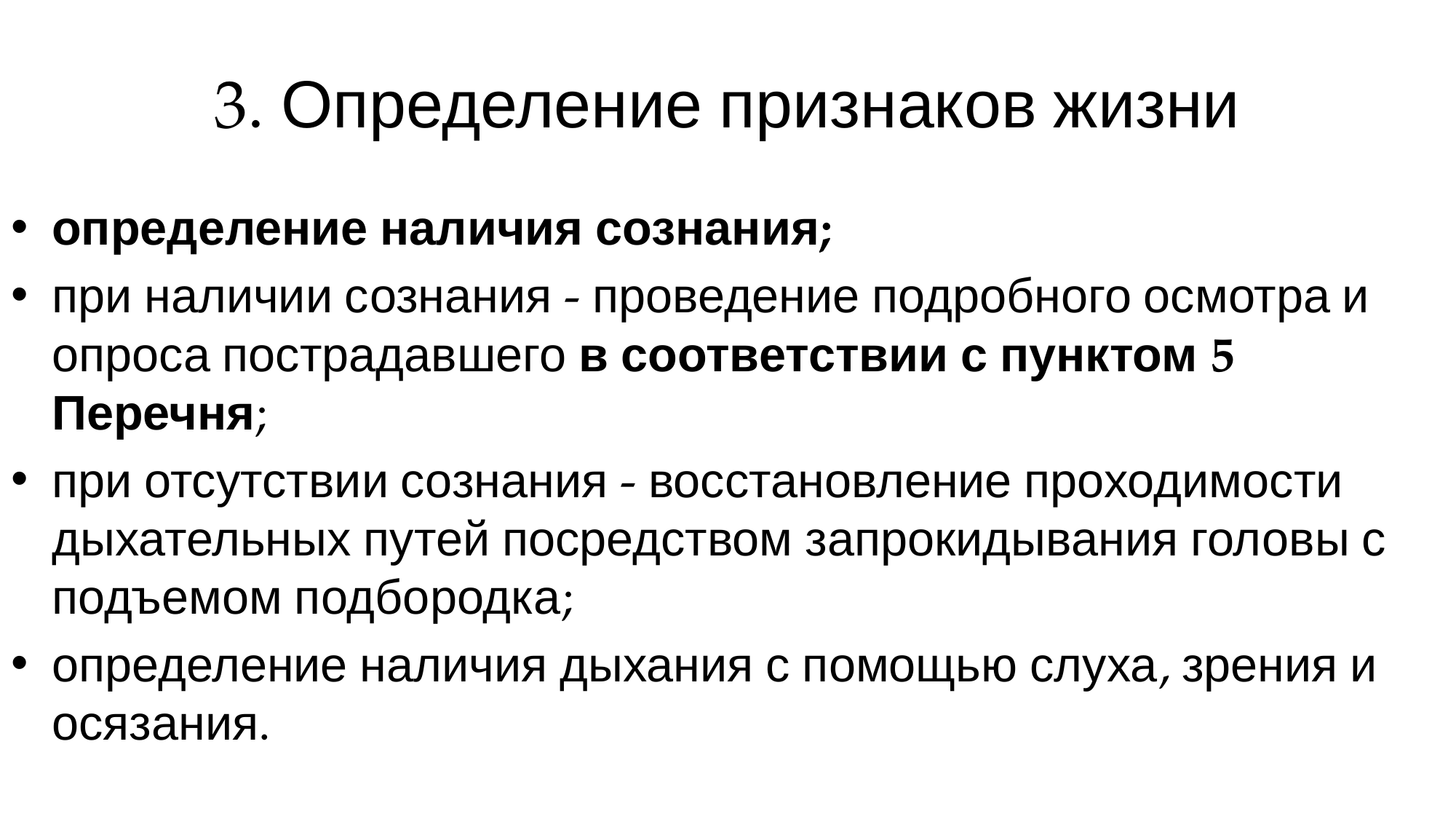

# 3. Определение признаков жизни
определение наличия сознания;
при наличии сознания - проведение подробного осмотра и опроса пострадавшего в соответствии с пунктом 5 Перечня;
при отсутствии сознания - восстановление проходимости дыхательных путей посредством запрокидывания головы с подъемом подбородка;
определение наличия дыхания с помощью слуха, зрения и осязания.